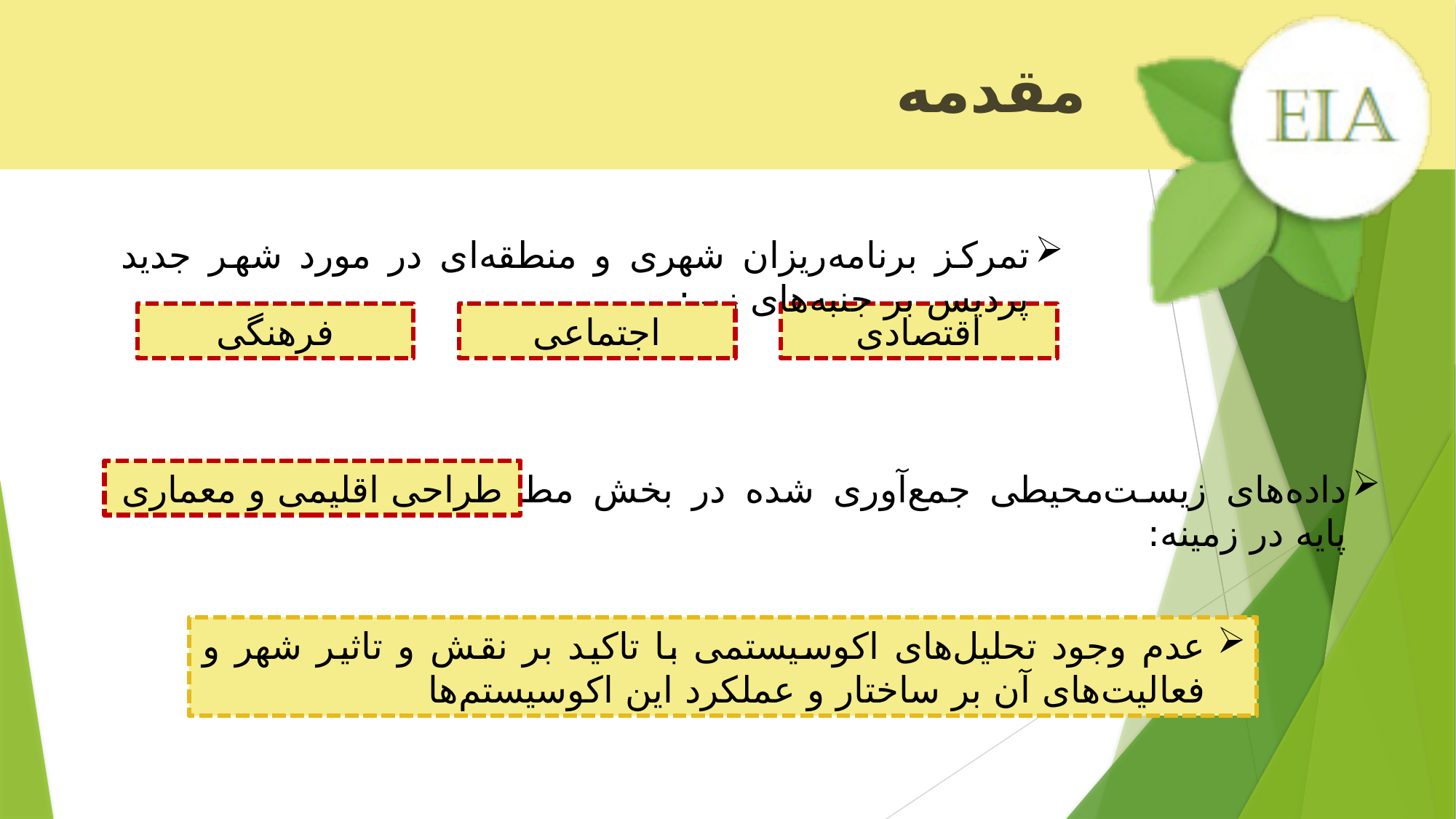

مقدمه
تمرکز برنامه‌ریزان شهری و منطقه‌ای در مورد شهر جدید پردیس بر جنبه‌های زیر:
اجتماعی
فرهنگی
اقتصادی
طراحی اقلیمی و معماری
داده‌های زیست‌محیطی جمع‌آوری شده در بخش مطالعات پایه در زمینه:
عدم وجود تحلیل‌های اکوسیستمی با تاکید بر نقش و تاثیر شهر و فعالیت‌های آن بر ساختار و عملکرد این اکوسیستم‌ها